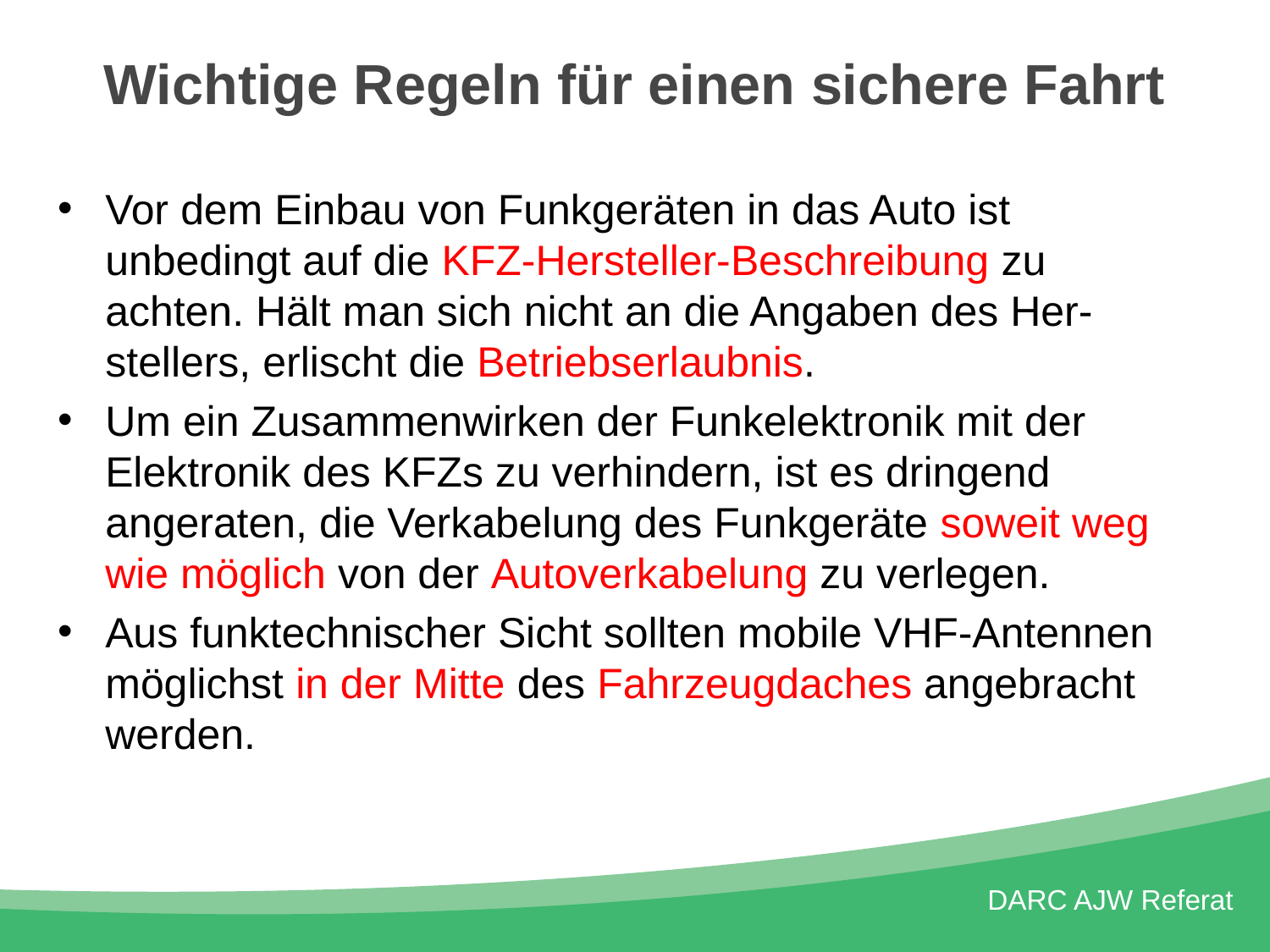

# Wichtige Regeln für einen sichere Fahrt
Vor dem Einbau von Funkgeräten in das Auto ist unbedingt auf die KFZ-Hersteller-Beschreibung zu achten. Hält man sich nicht an die Angaben des Her-stellers, erlischt die Betriebserlaubnis.
Um ein Zusammenwirken der Funkelektronik mit der Elektronik des KFZs zu verhindern, ist es dringend angeraten, die Verkabelung des Funkgeräte soweit weg wie möglich von der Autoverkabelung zu verlegen.
Aus funktechnischer Sicht sollten mobile VHF-Antennen möglichst in der Mitte des Fahrzeugdaches angebracht werden.